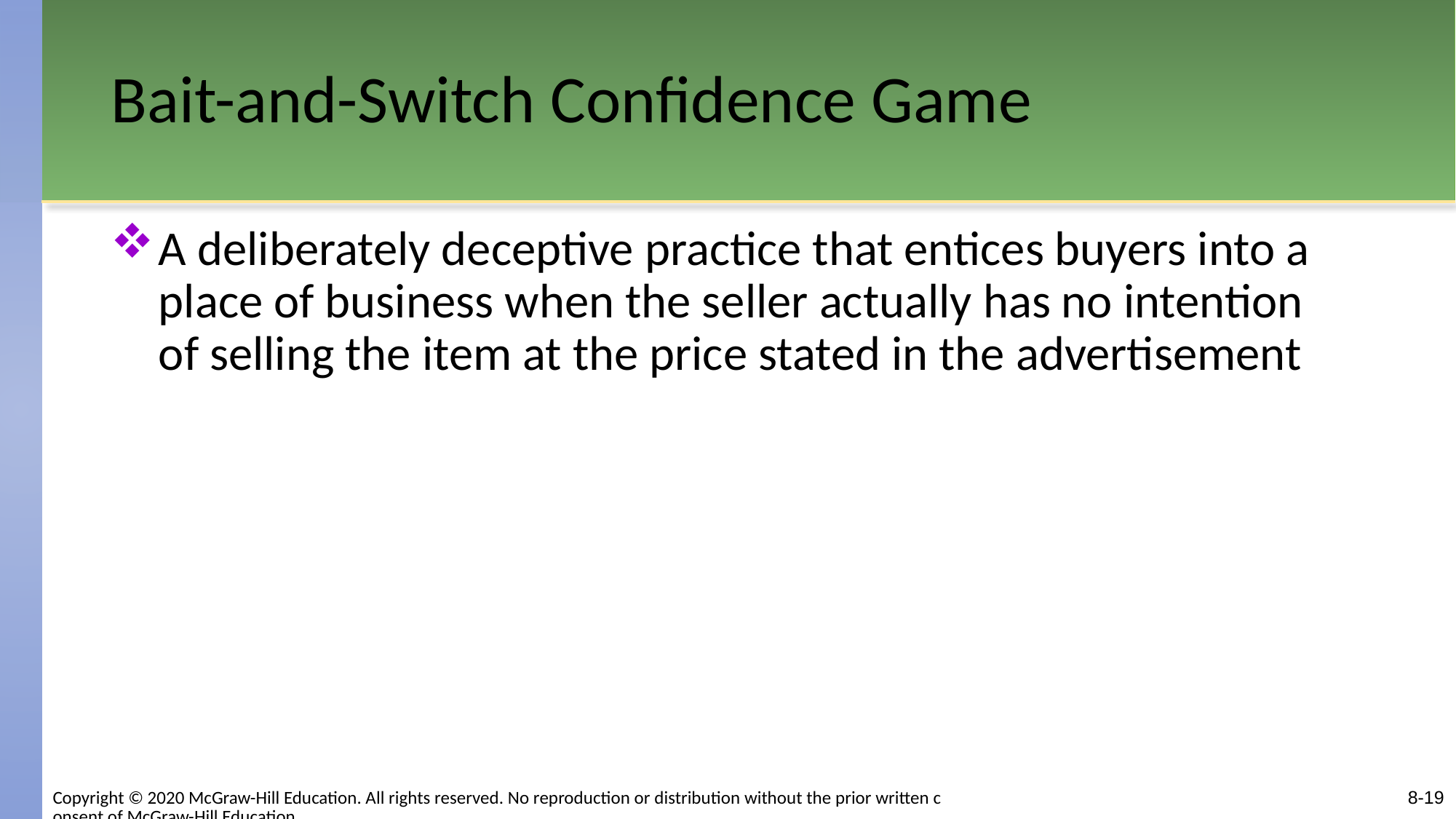

# Bait-and-Switch Confidence Game
A deliberately deceptive practice that entices buyers into a place of business when the seller actually has no intention of selling the item at the price stated in the advertisement

8-19
Copyright © 2020 McGraw-Hill Education. All rights reserved. No reproduction or distribution without the prior written consent of McGraw-Hill Education.